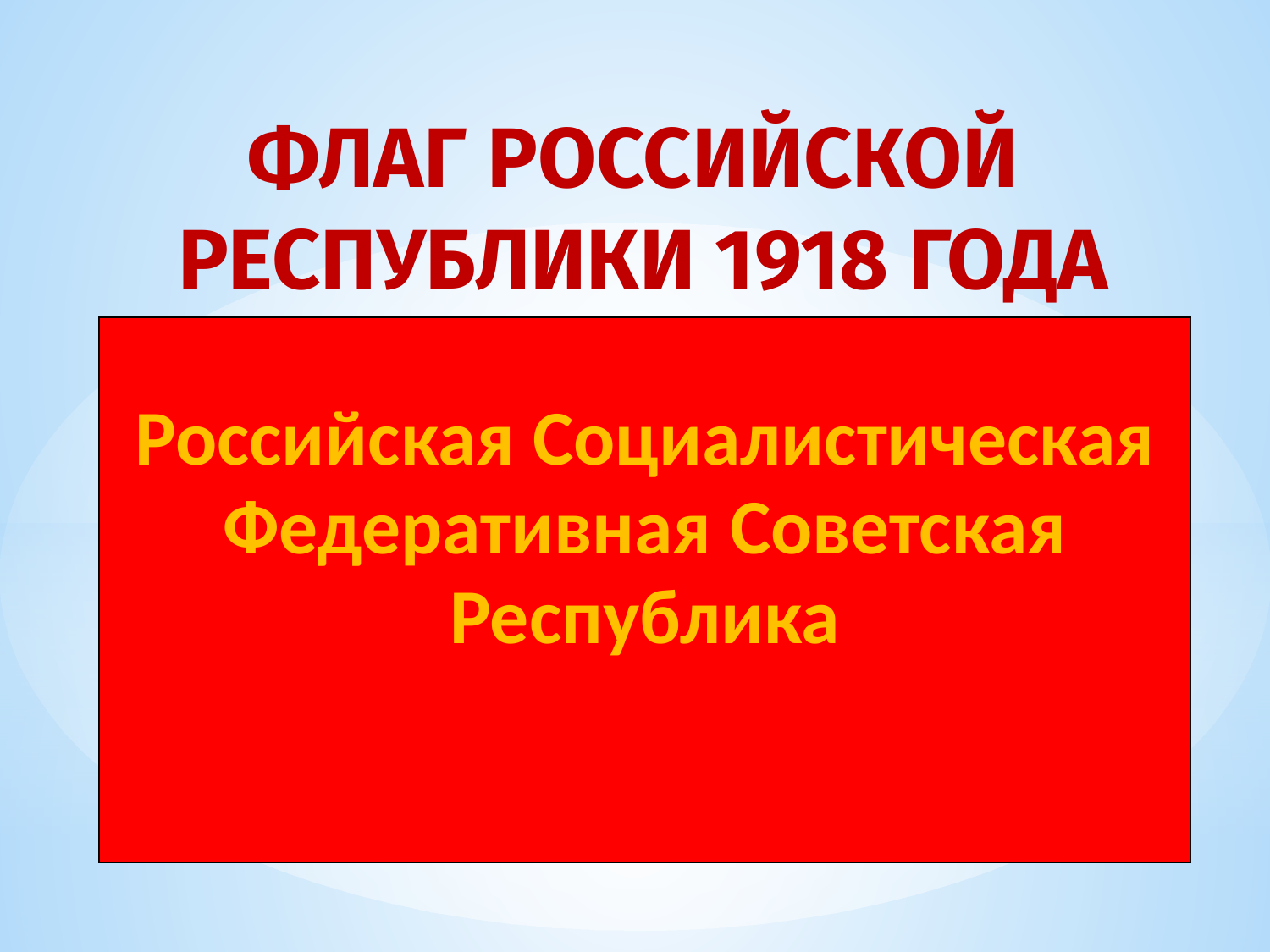

Флаг российской
республики 1918 года
| Российская Социалистическая Федеративная Советская Республика |
| --- |